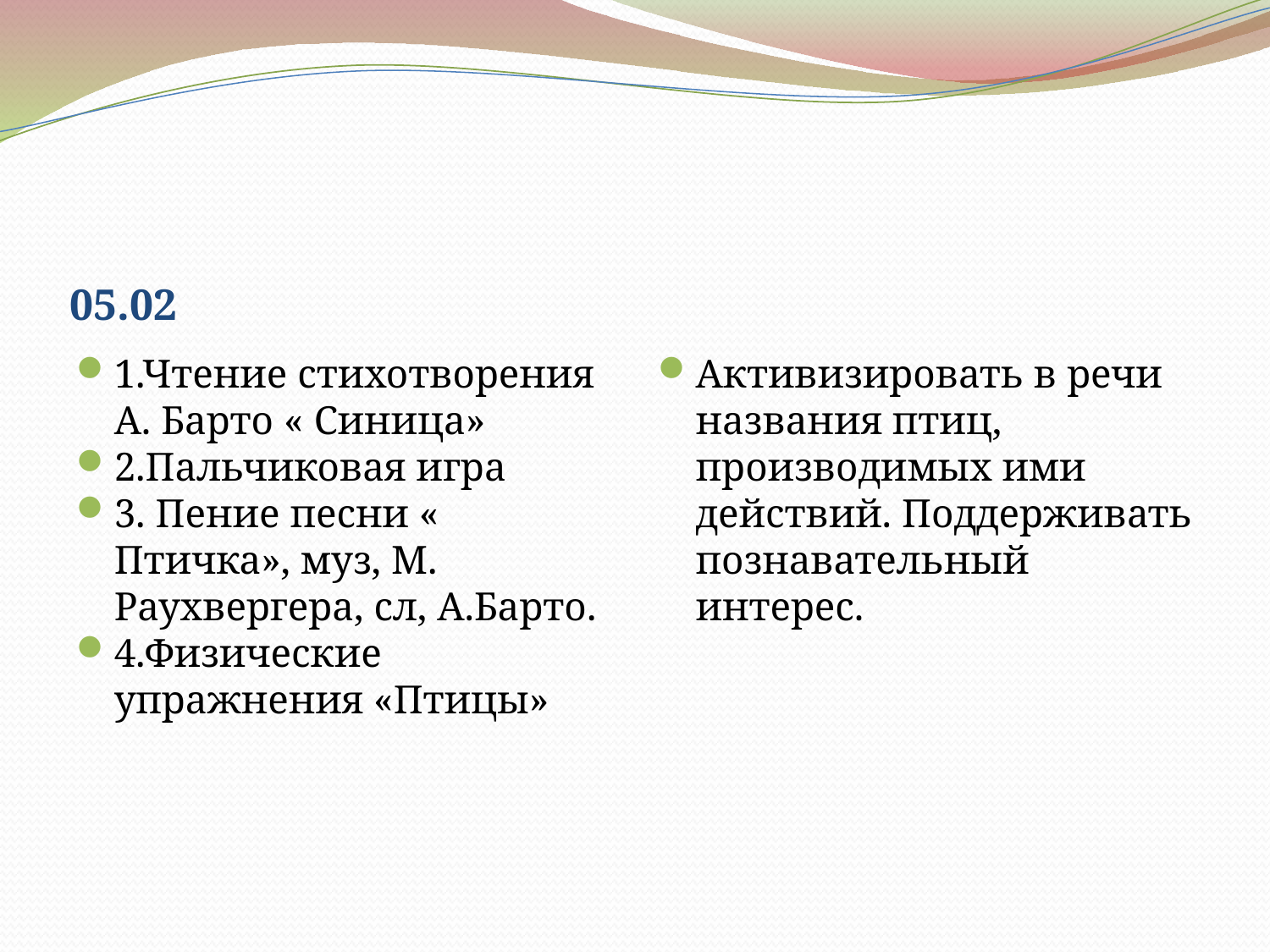

05.02
1.Чтение стихотворения А. Барто « Синица»
2.Пальчиковая игра
3. Пение песни « Птичка», муз, М. Раухвергера, сл, А.Барто.
4.Физические упражнения «Птицы»

Активизировать в речи названия птиц, производимых ими действий. Поддерживать познавательный интерес.